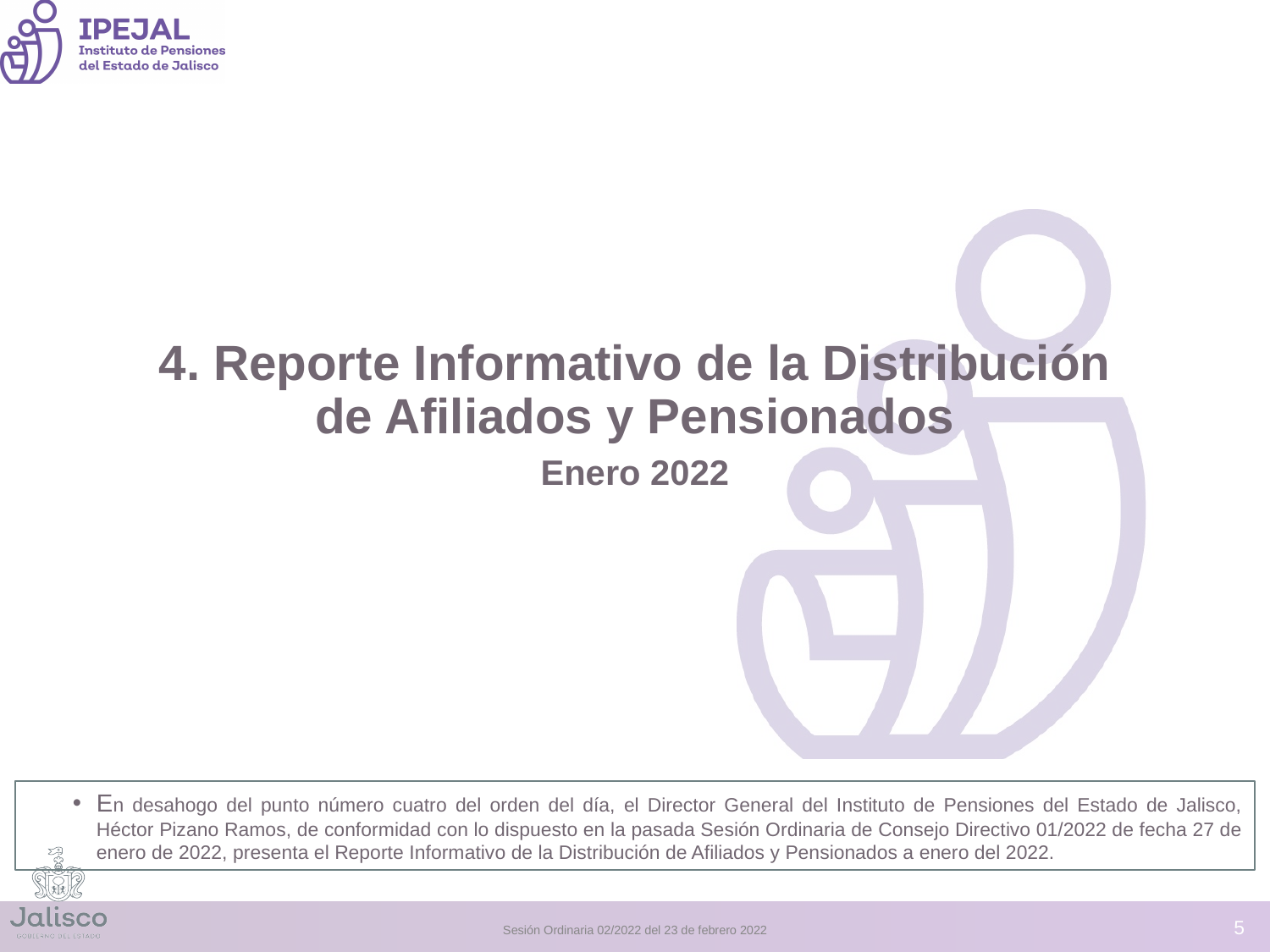

# 4. Reporte Informativo de la Distribución de Afiliados y Pensionados
Enero 2022
En desahogo del punto número cuatro del orden del día, el Director General del Instituto de Pensiones del Estado de Jalisco, Héctor Pizano Ramos, de conformidad con lo dispuesto en la pasada Sesión Ordinaria de Consejo Directivo 01/2022 de fecha 27 de enero de 2022, presenta el Reporte Informativo de la Distribución de Afiliados y Pensionados a enero del 2022.
5
Sesión Ordinaria 02/2022 del 23 de febrero 2022